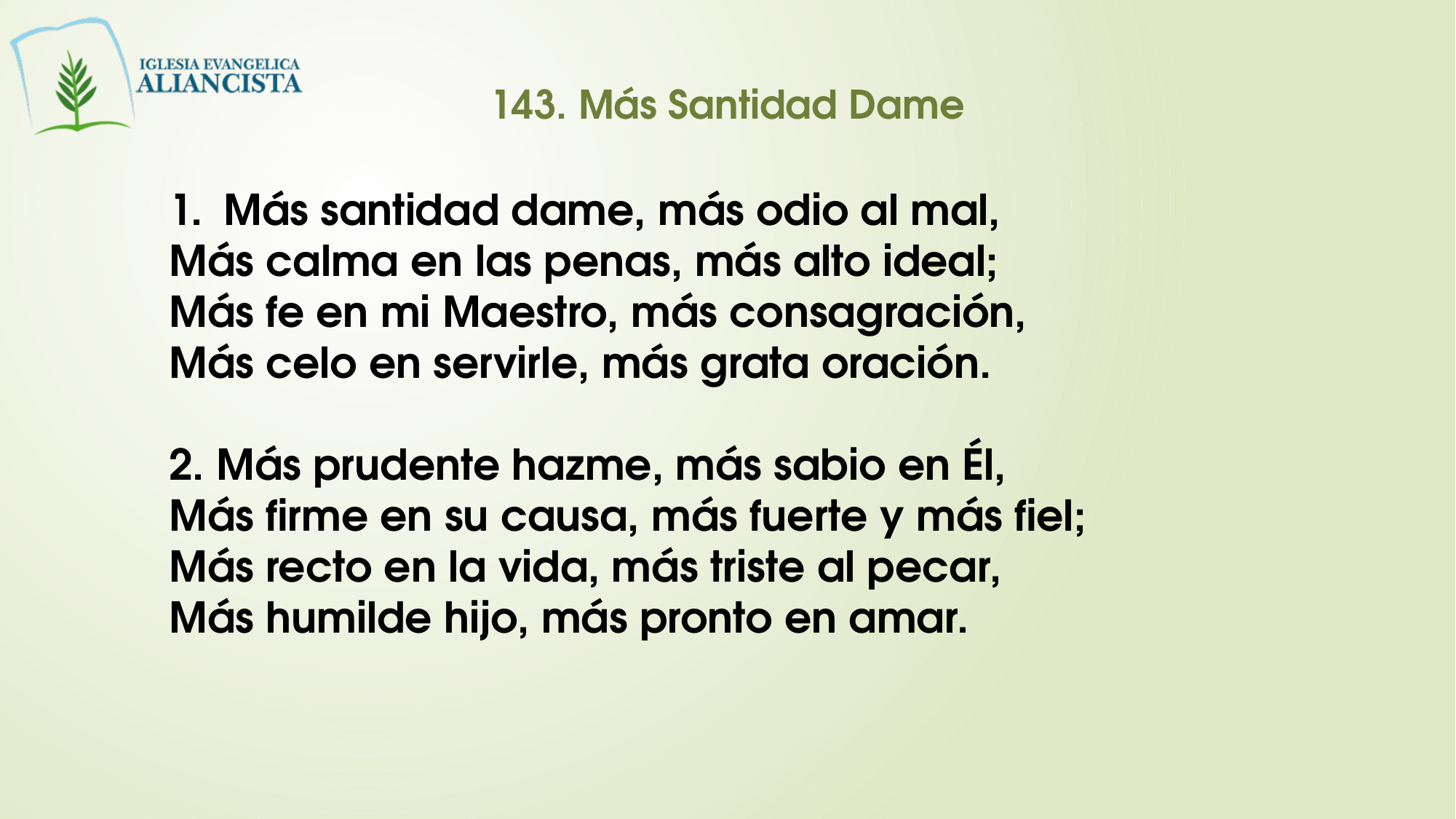

143. Más Santidad Dame
Más santidad dame, más odio al mal,
Más calma en las penas, más alto ideal;
Más fe en mi Maestro, más consagración,
Más celo en servirle, más grata oración.

2. Más prudente hazme, más sabio en Él,
Más firme en su causa, más fuerte y más fiel;
Más recto en la vida, más triste al pecar,
Más humilde hijo, más pronto en amar.